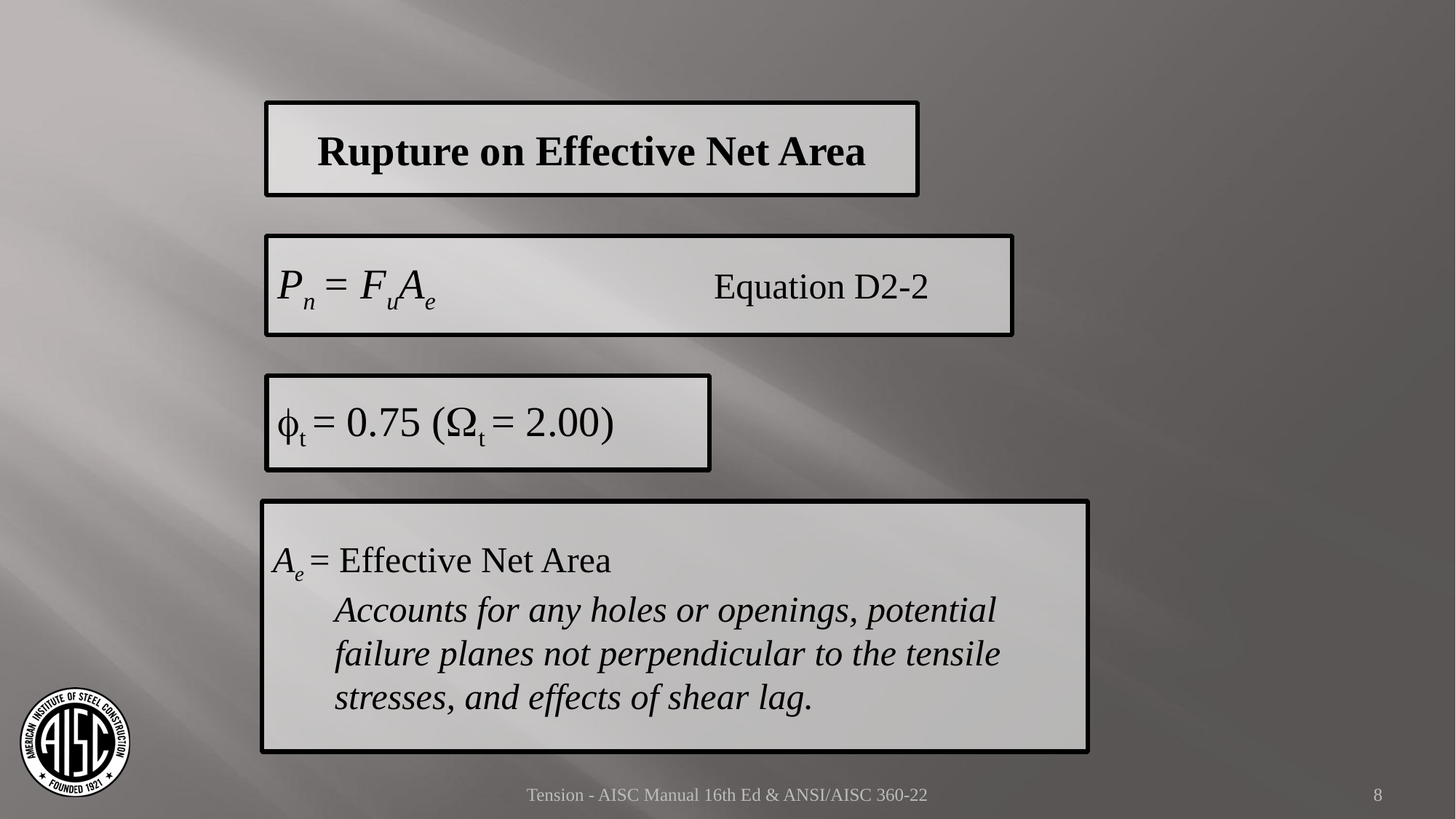

Rupture on Effective Net Area
Pn = FuAe			Equation D2-2
φt = 0.75 (Ωt = 2.00)
Ae = Effective Net Area
	Accounts for any holes or openings, potential failure planes not perpendicular to the tensile stresses, and effects of shear lag.
Tension - AISC Manual 16th Ed & ANSI/AISC 360-22
8